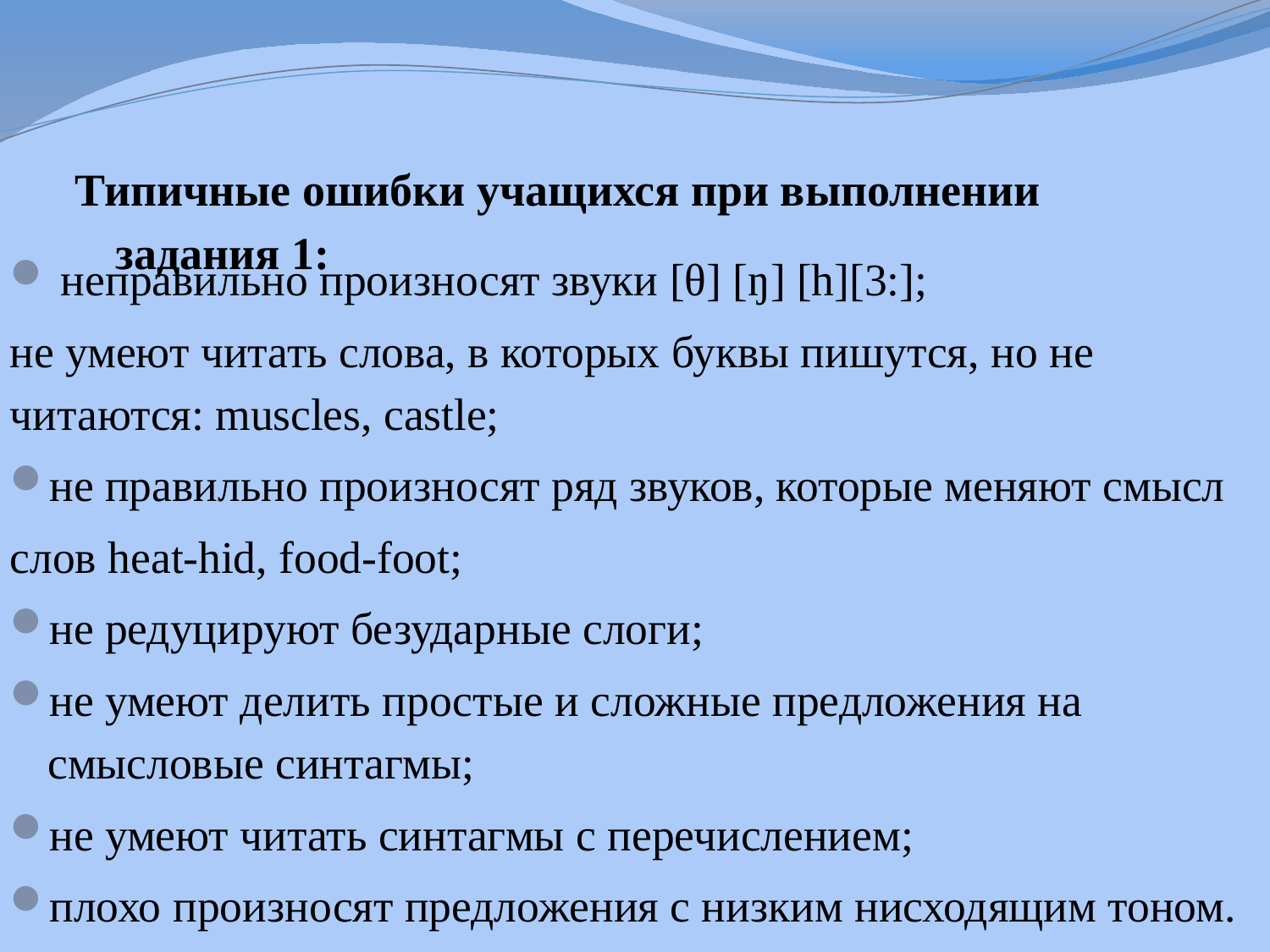

# Типичные ошибки учащихся при выполнении задания 1:
 неправильно произносят звуки [θ] [ŋ] [h][3:];
не умеют читать слова, в которых буквы пишутся, но не читаются: muscles, castle;
не правильно произносят ряд звуков, которые меняют смысл
слов heat-hid, food-foot;
не редуцируют безударные слоги;
не умеют делить простые и сложные предложения на смысловые синтагмы;
не умеют читать синтагмы с перечислением;
плохо произносят предложения с низким нисходящим тоном.